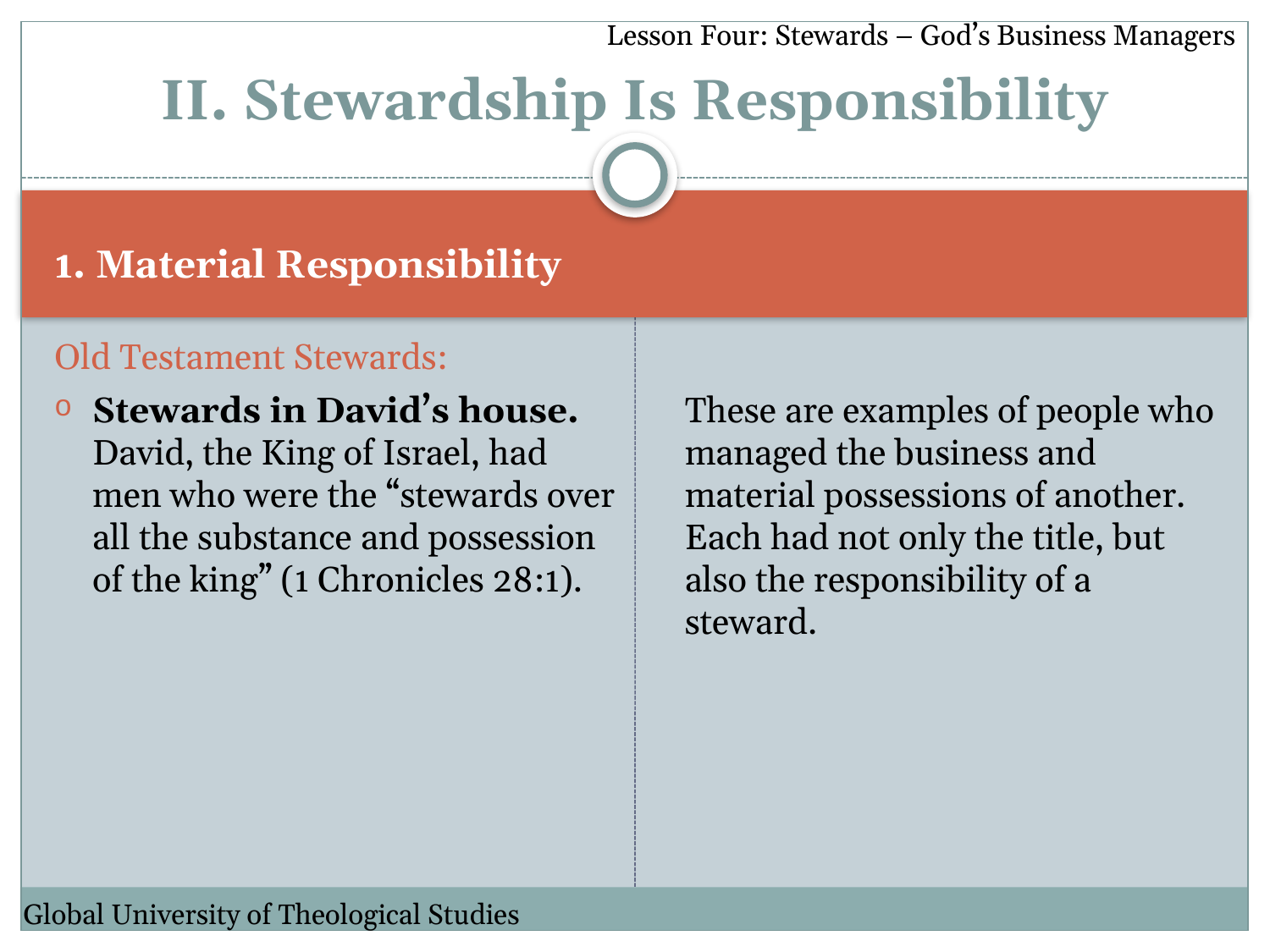

Lesson Four: Stewards – God’s Business Managers
# II. Stewardship Is Responsibility
1. Material Responsibility
Old Testament Stewards:
Stewards in David’s house. David, the King of Israel, had men who were the “stewards over all the substance and possession of the king” (1 Chronicles 28:1).
	These are examples of people who managed the business and material possessions of another. Each had not only the title, but also the responsibility of a steward.
Global University of Theological Studies